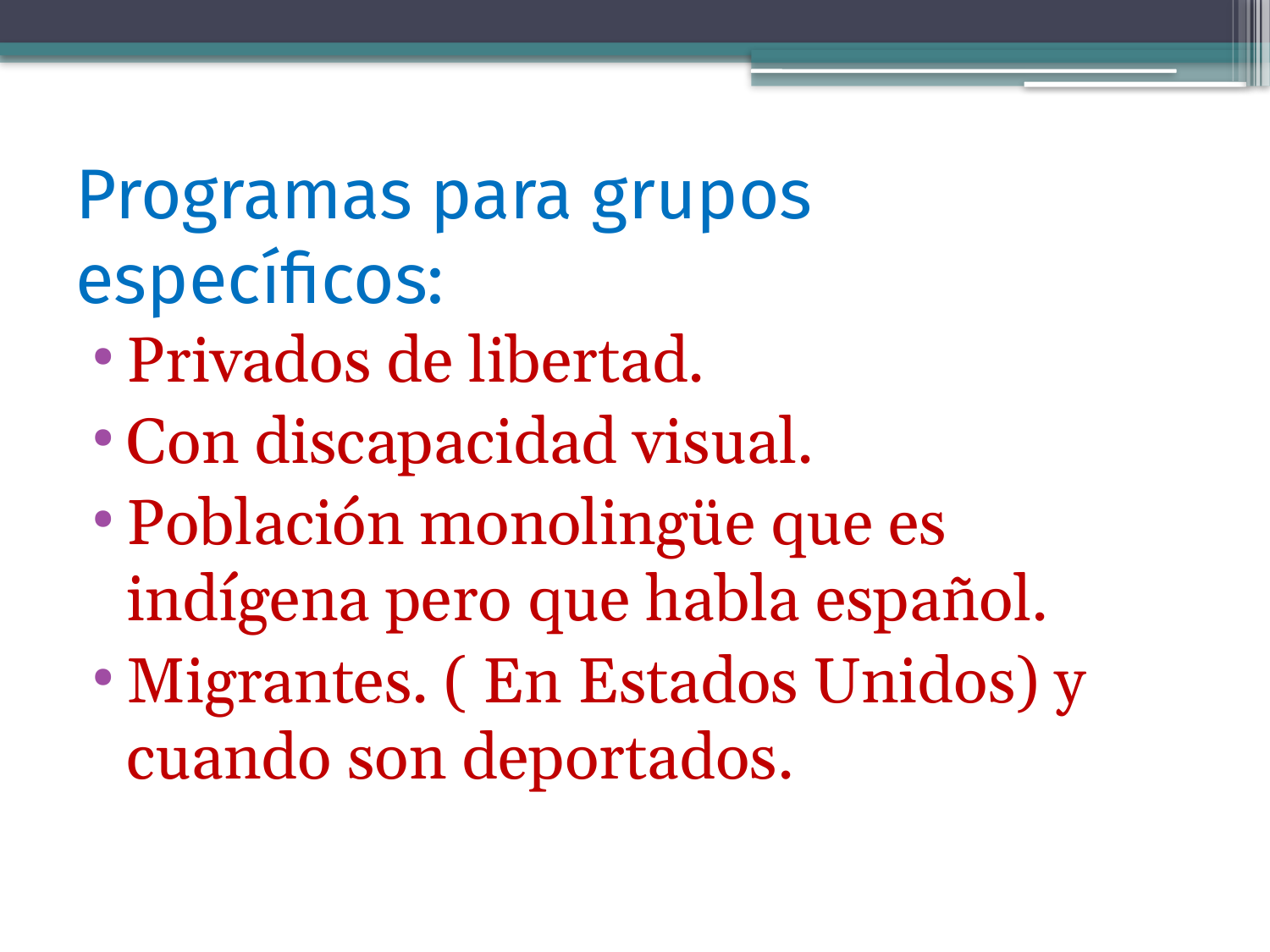

# Programas para grupos específicos:
Privados de libertad.
Con discapacidad visual.
Población monolingüe que es indígena pero que habla español.
Migrantes. ( En Estados Unidos) y cuando son deportados.